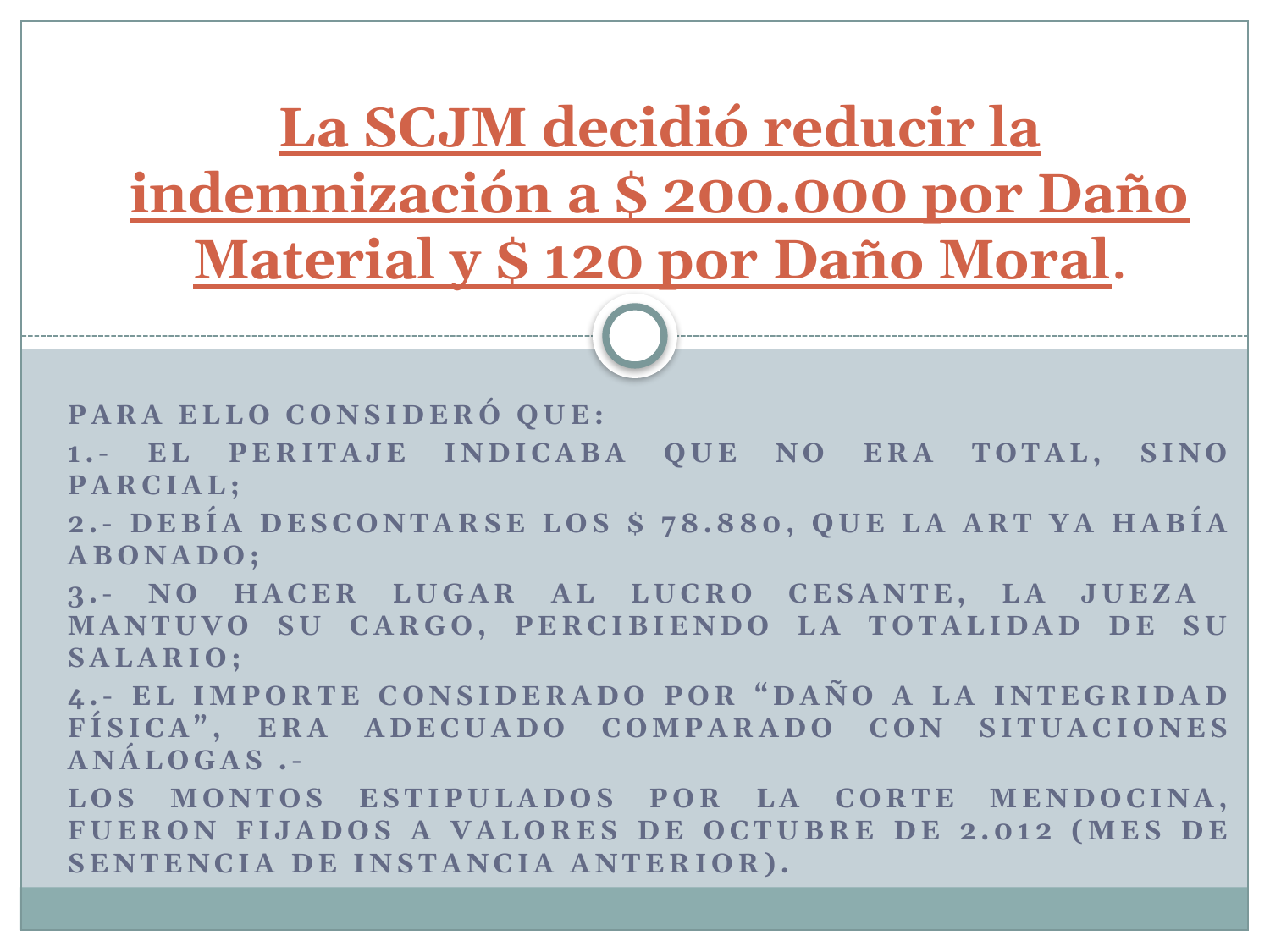

# La SCJM decidió reducir la indemnización a $ 200.000 por Daño Material y $ 120 por Daño Moral.
Para ello consideró que:
1.- el peritaje indicaba que no era total, sino parcial;
2.- Debía descontarse los $ 78.880, que la art ya había abonado;
3.- no hacer lugar al lucro cesante, la jueza  mantuvo su cargo, percibiendo la totalidad de su salario;
4.- el importe considerado por “daño a la integridad física”, era adecuado comparado con situaciones análogas .-
Los montos estipulados por la Corte mendocina, fueron fijados a valores de octubre de 2.012 (mes de sentencia de instancia anterior).